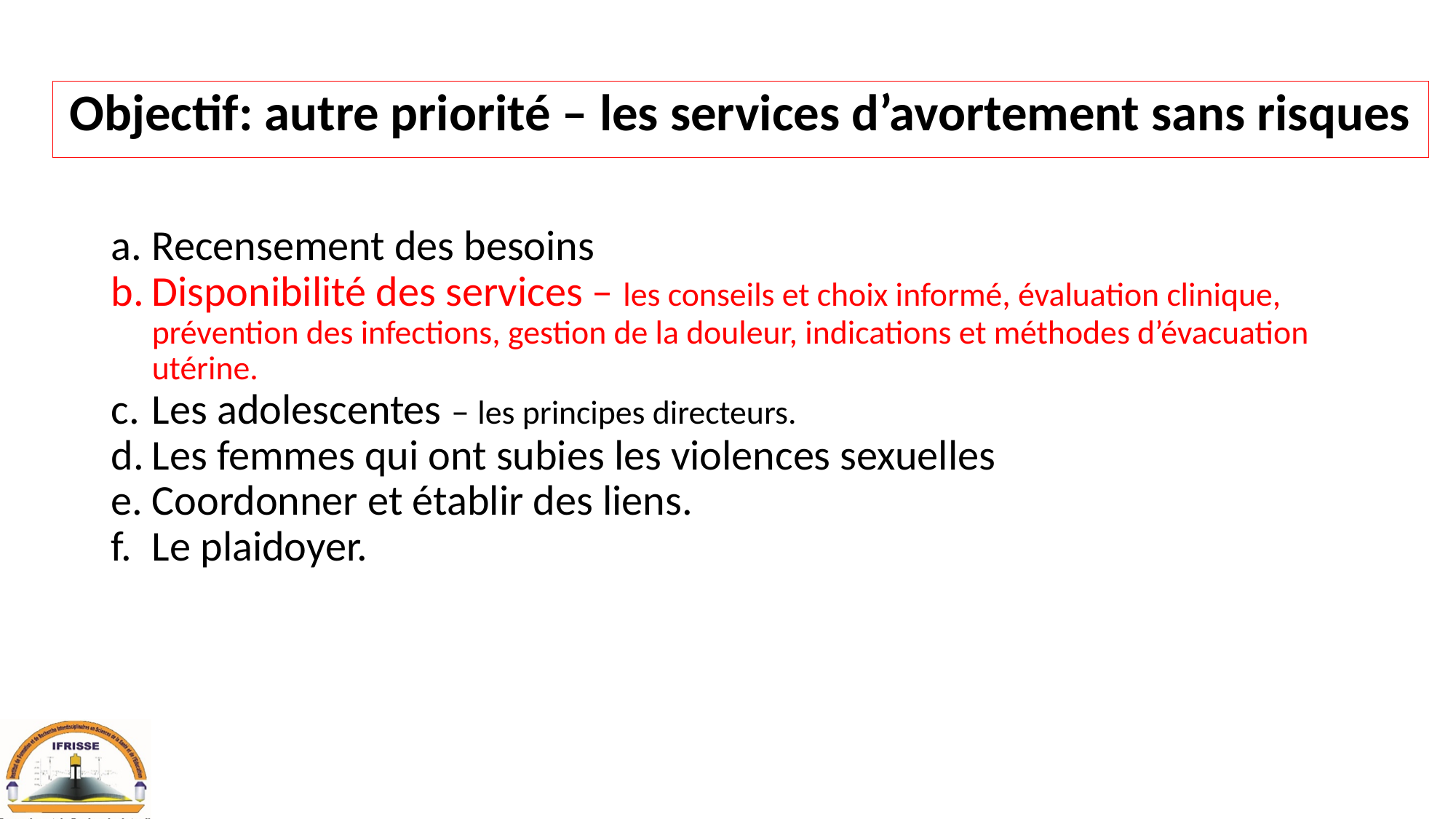

# Objectif: autre priorité – les services d’avortement sans risques
Recensement des besoins
Disponibilité des services – les conseils et choix informé, évaluation clinique, prévention des infections, gestion de la douleur, indications et méthodes d’évacuation utérine.
Les adolescentes – les principes directeurs.
Les femmes qui ont subies les violences sexuelles
Coordonner et établir des liens.
Le plaidoyer.